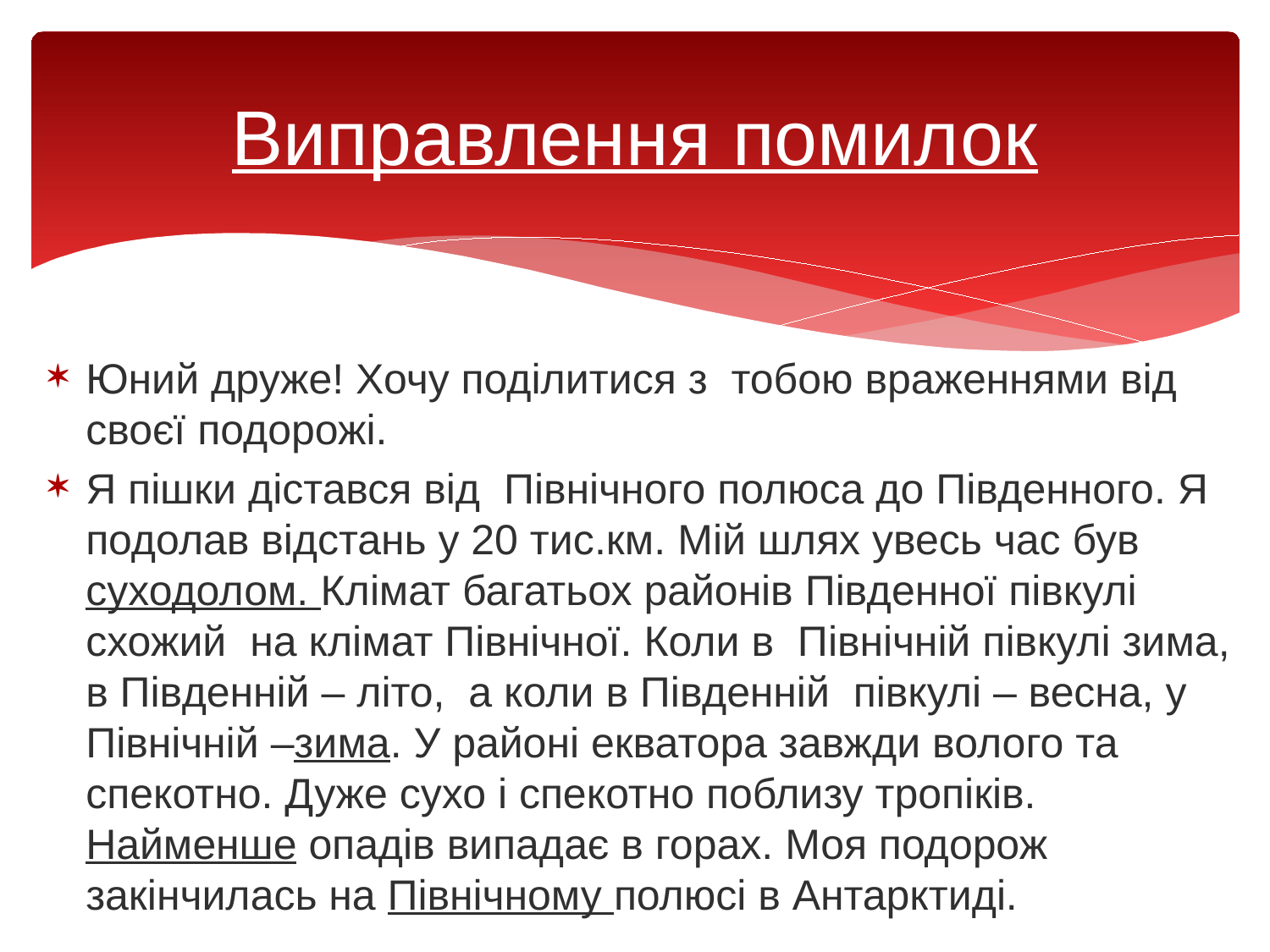

# Виправлення помилок

Юний друже! Хочу поділитися з  тобою враженнями від своєї подорожі.
Я пішки дістався від  Північного полюса до Південного. Я подолав відстань у 20 тис.км. Мій шлях увесь час був суходолом. Клімат багатьох районів Південної півкулі схожий  на клімат Північної. Коли в  Північній півкулі зима, в Південній – літо,  а коли в Південній  півкулі – весна, у Північній –зима. У районі екватора завжди волого та спекотно. Дуже сухо і спекотно поблизу тропіків. Найменше опадів випадає в горах. Моя подорож закінчилась на Північному полюсі в Антарктиді.